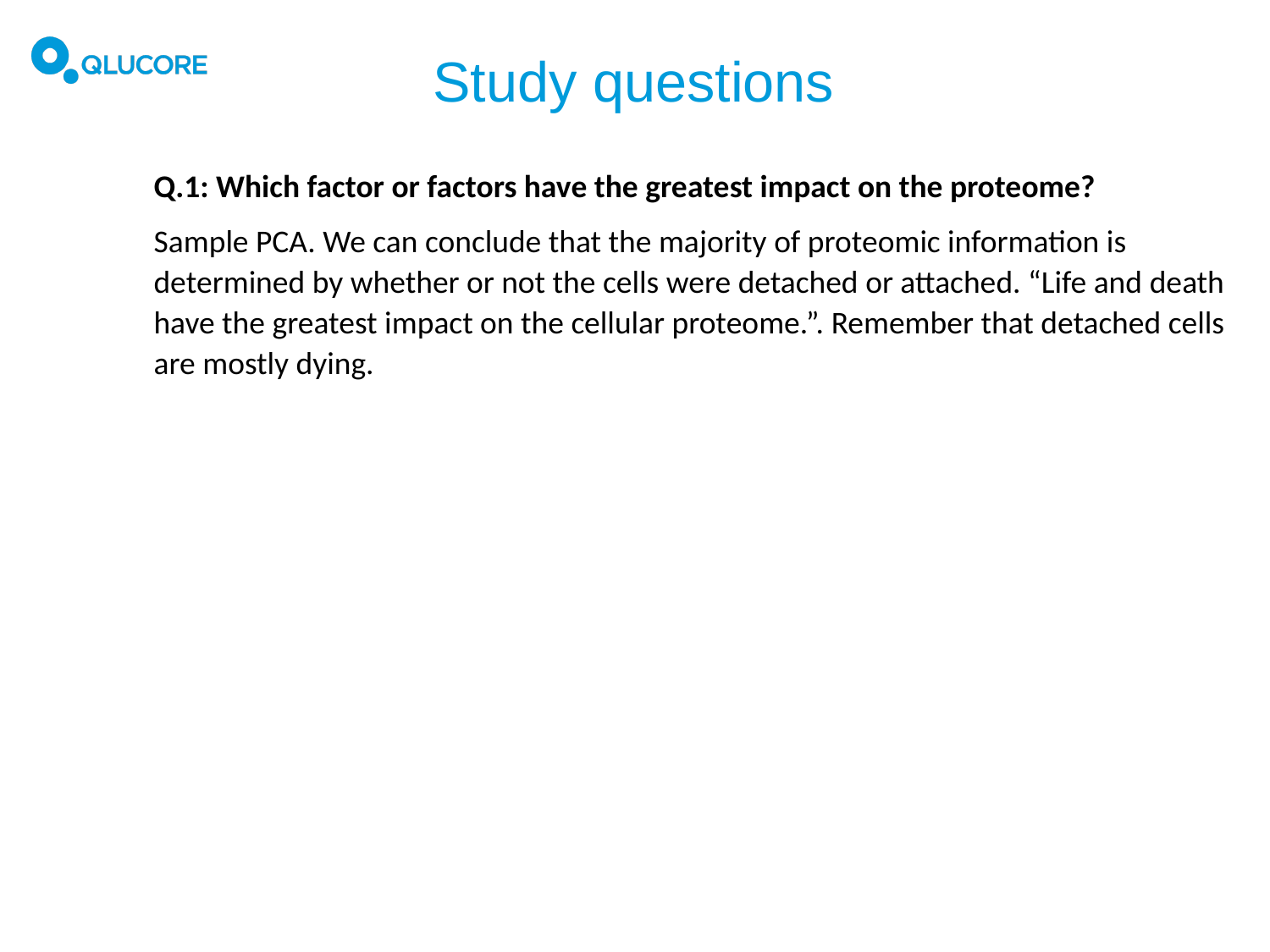

# Study questions

Q.1: Which factor or factors have the greatest impact on the proteome?
Sample PCA. We can conclude that the majority of proteomic information is determined by whether or not the cells were detached or attached. “Life and death have the greatest impact on the cellular proteome.”. Remember that detached cells are mostly dying.